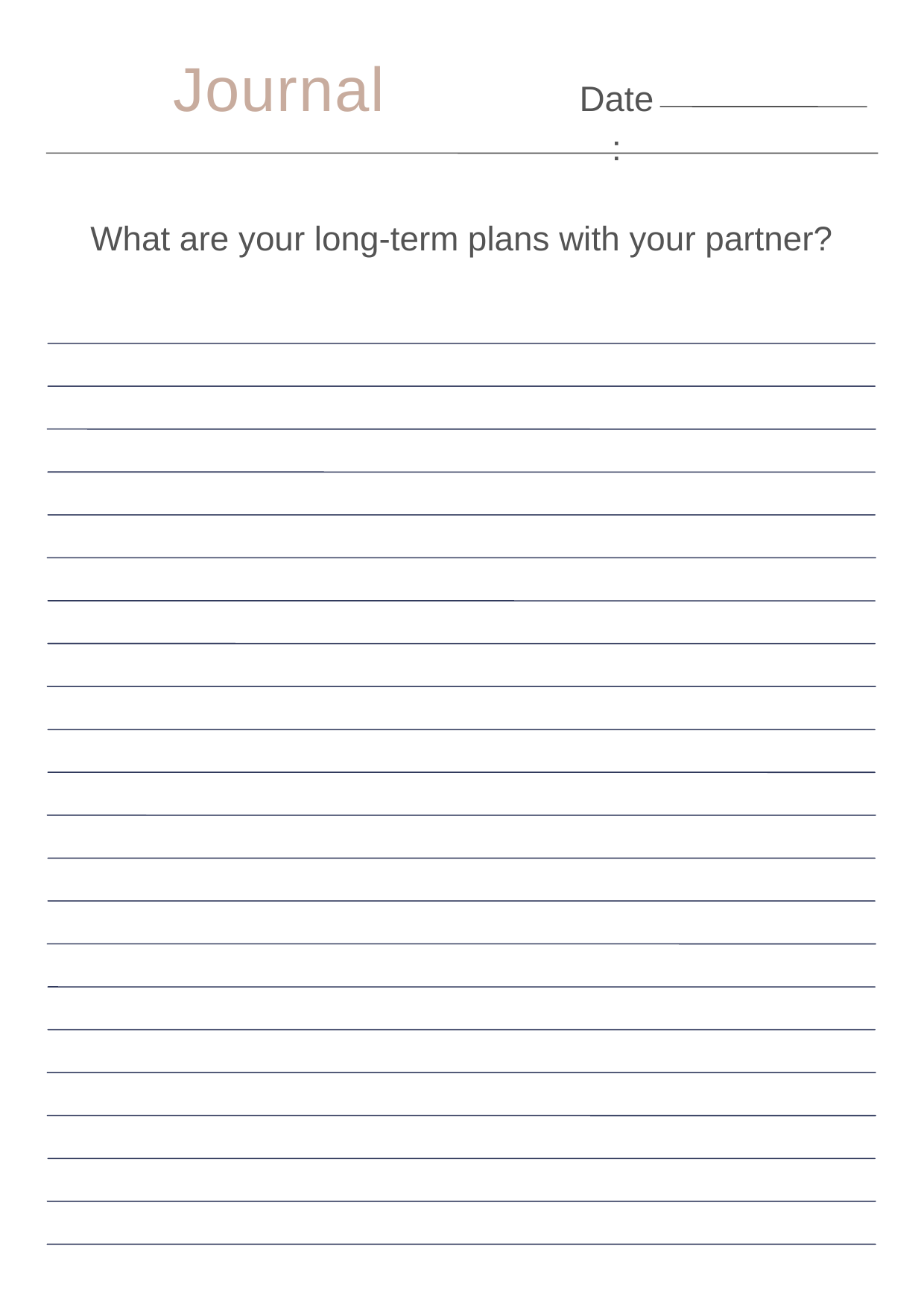

Journal
Date:

What are your long-term plans with your partner?